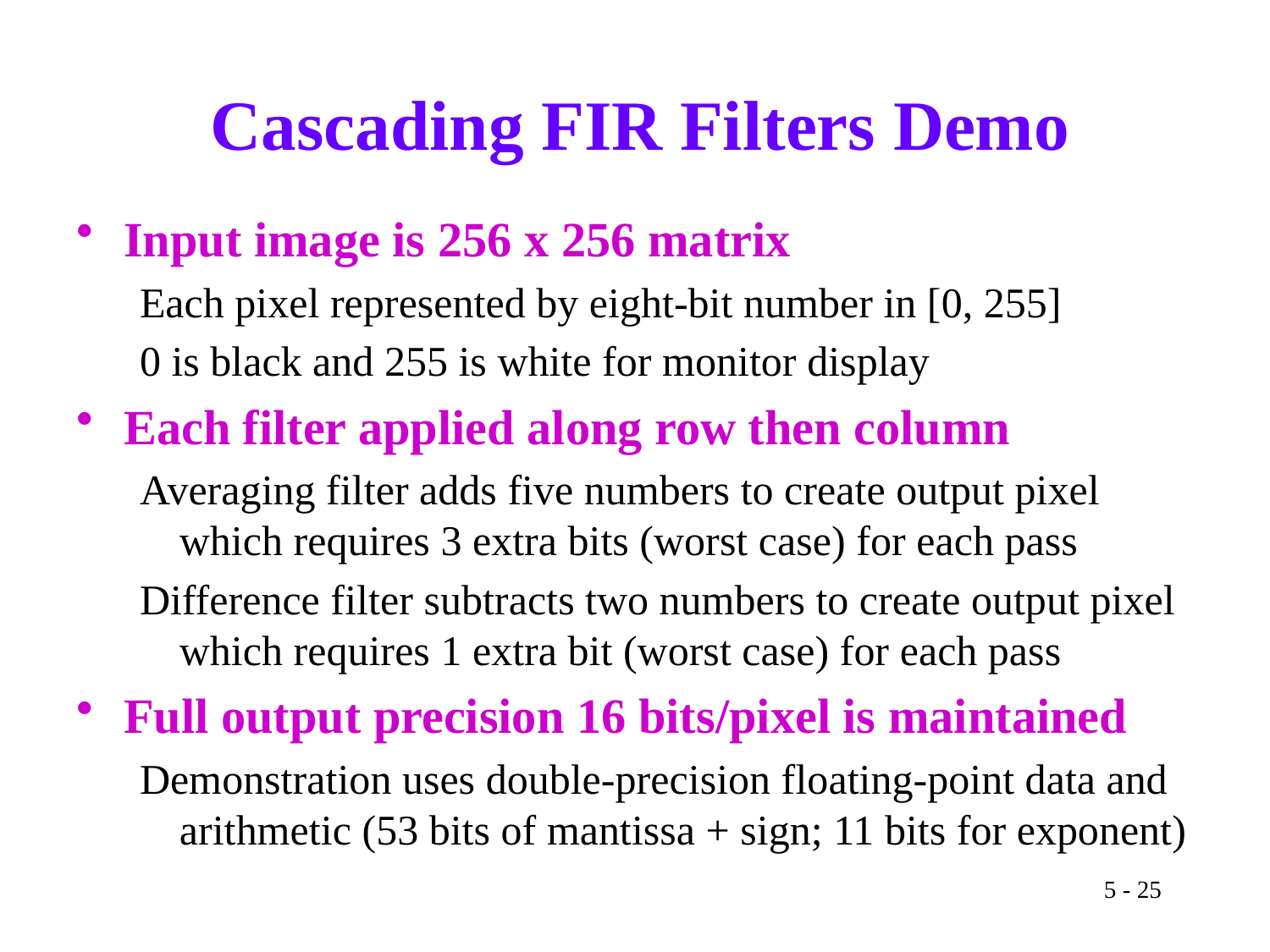

# Cascading FIR Filters Demo
Input image is 256 x 256 matrix
Each pixel represented by eight-bit number in [0, 255]
0 is black and 255 is white for monitor display
Each filter applied along row then column
Averaging filter adds five numbers to create output pixel which requires 3 extra bits (worst case) for each pass
Difference filter subtracts two numbers to create output pixel which requires 1 extra bit (worst case) for each pass
Full output precision 16 bits/pixel is maintained
Demonstration uses double-precision floating-point data and arithmetic (53 bits of mantissa + sign; 11 bits for exponent)
5 - 25